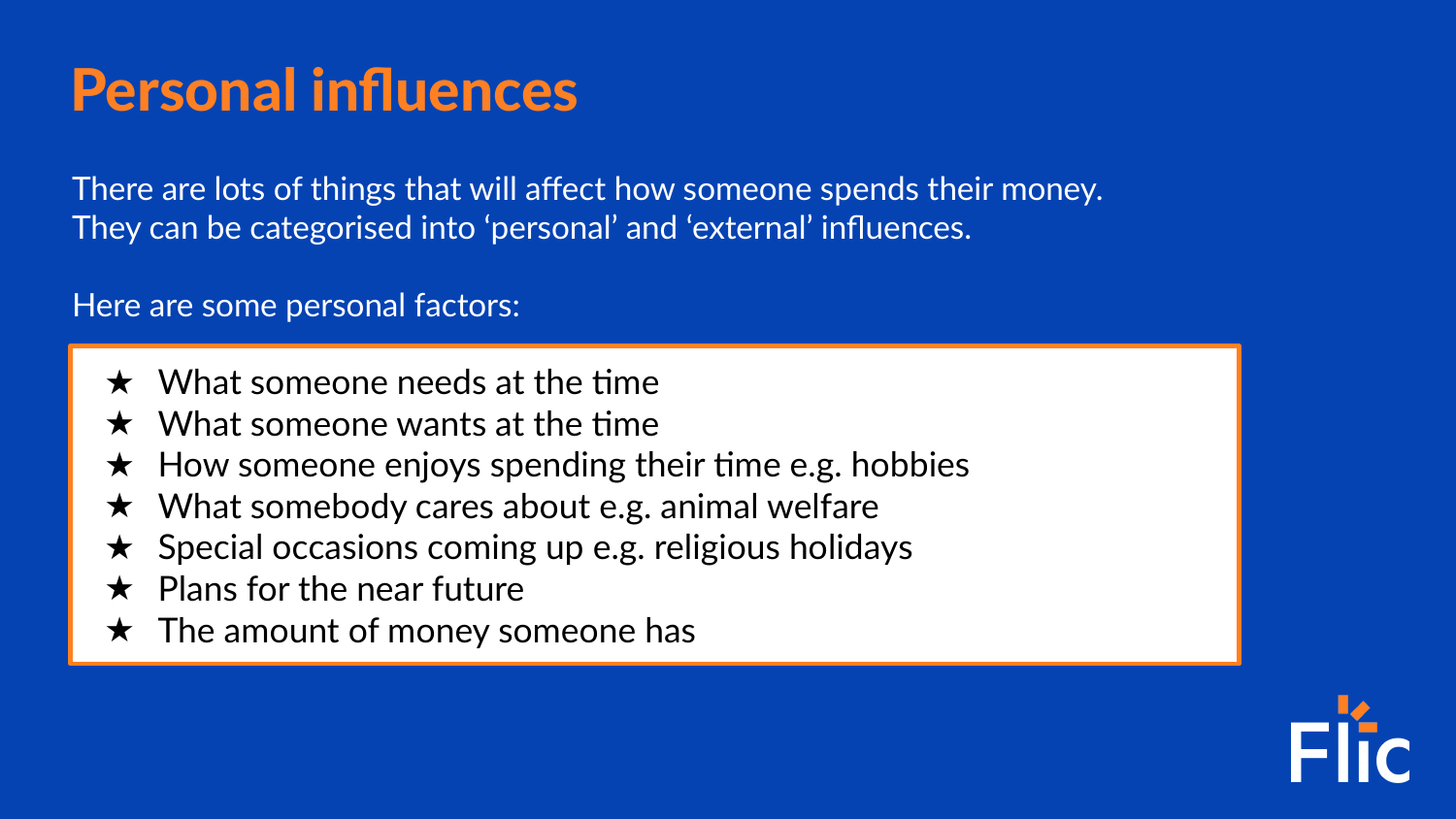

Personal influences

There are lots of things that will affect how someone spends their money.
They can be categorised into ‘personal’ and ‘external’ influences.

Here are some personal factors:
What someone needs at the time
What someone wants at the time
How someone enjoys spending their time e.g. hobbies
What somebody cares about e.g. animal welfare
Special occasions coming up e.g. religious holidays
Plans for the near future
The amount of money someone has